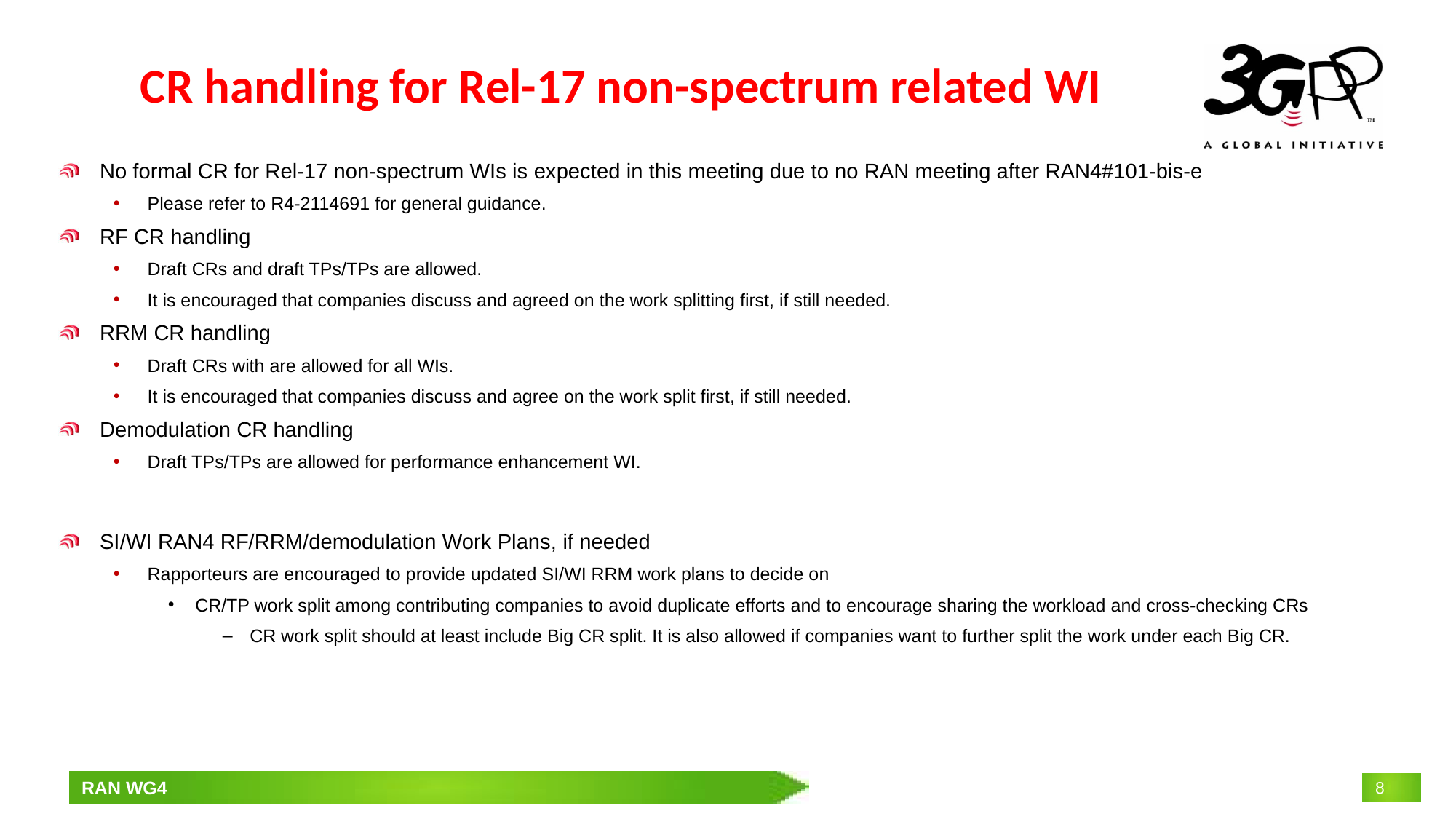

# CR handling for Rel-17 non-spectrum related WI
No formal CR for Rel-17 non-spectrum WIs is expected in this meeting due to no RAN meeting after RAN4#101-bis-e
Please refer to R4-2114691 for general guidance.
RF CR handling
Draft CRs and draft TPs/TPs are allowed.
It is encouraged that companies discuss and agreed on the work splitting first, if still needed.
RRM CR handling
Draft CRs with are allowed for all WIs.
It is encouraged that companies discuss and agree on the work split first, if still needed.
Demodulation CR handling
Draft TPs/TPs are allowed for performance enhancement WI.

SI/WI RAN4 RF/RRM/demodulation Work Plans, if needed
Rapporteurs are encouraged to provide updated SI/WI RRM work plans to decide on
CR/TP work split among contributing companies to avoid duplicate efforts and to encourage sharing the workload and cross-checking CRs
CR work split should at least include Big CR split. It is also allowed if companies want to further split the work under each Big CR.